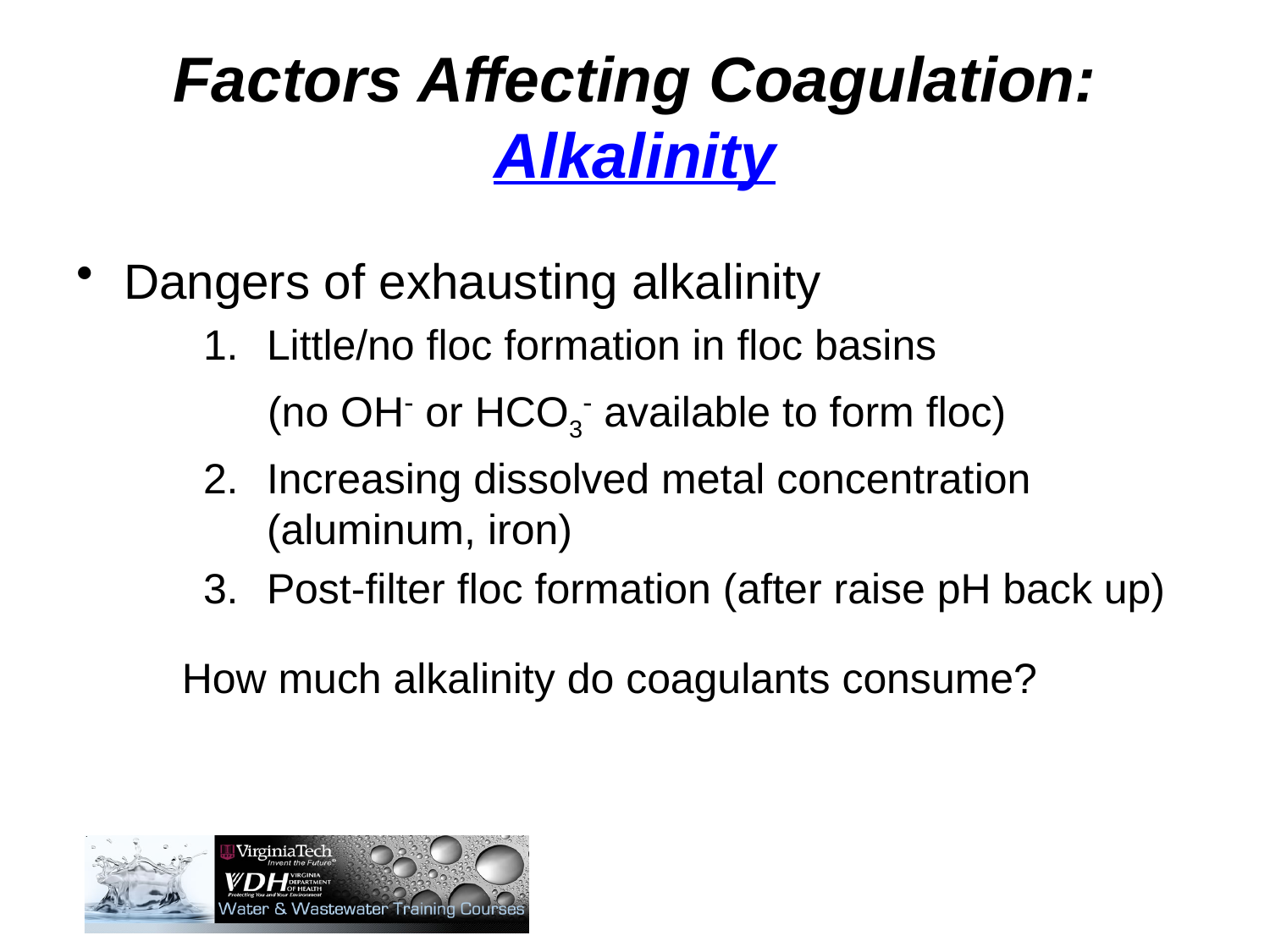

# Factors Affecting Coagulation: Alkalinity
Dangers of exhausting alkalinity
Little/no floc formation in floc basins
(no OH- or HCO3- available to form floc)
Increasing dissolved metal concentration (aluminum, iron)
Post-filter floc formation (after raise pH back up)

How much alkalinity do coagulants consume?